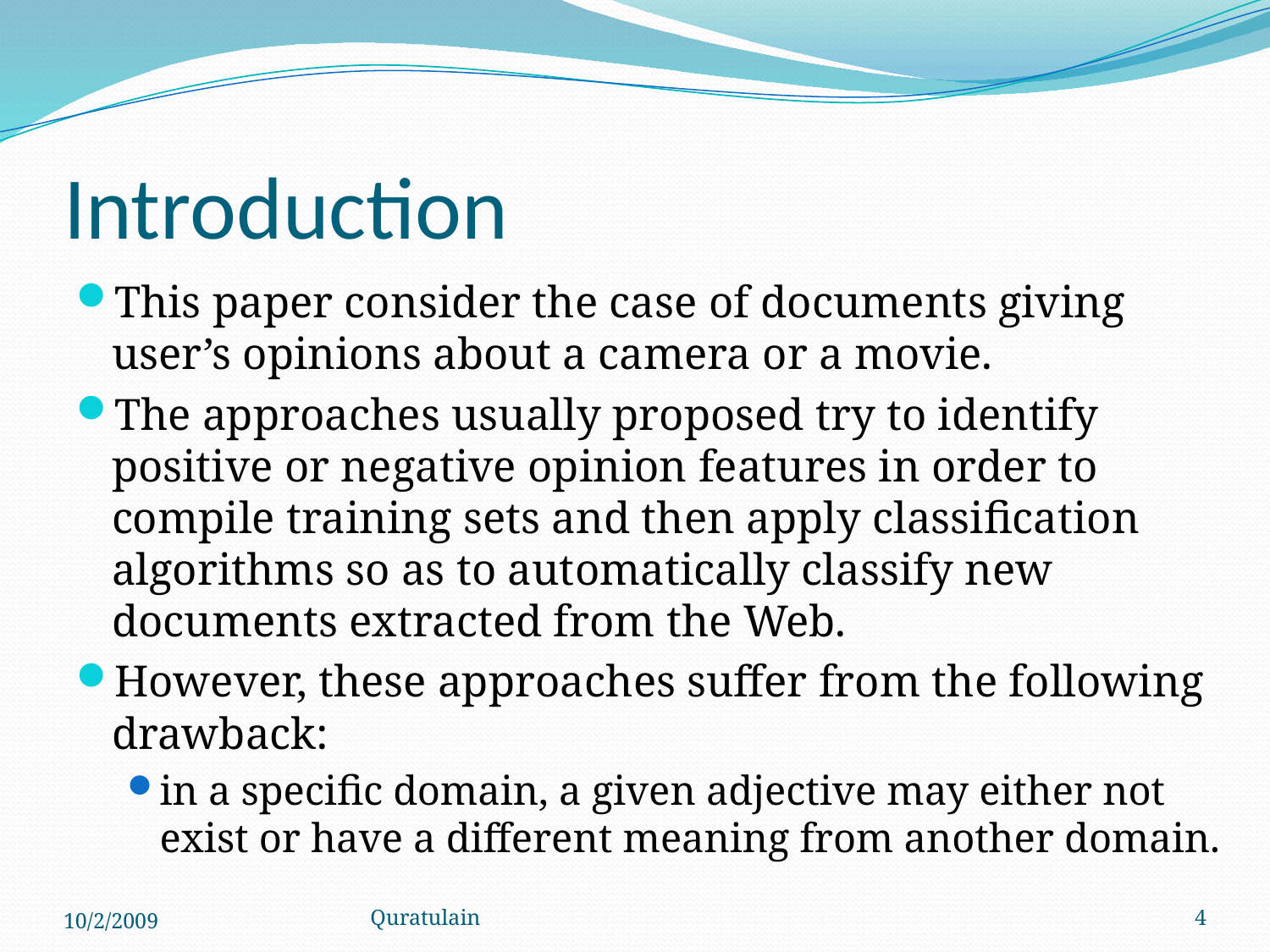

# Introduction
This paper consider the case of documents giving user’s opinions about a camera or a movie.
The approaches usually proposed try to identify positive or negative opinion features in order to compile training sets and then apply classification algorithms so as to automatically classify new documents extracted from the Web.
However, these approaches suffer from the following drawback:
in a specific domain, a given adjective may either not exist or have a different meaning from another domain.
10/2/2009
Quratulain
4